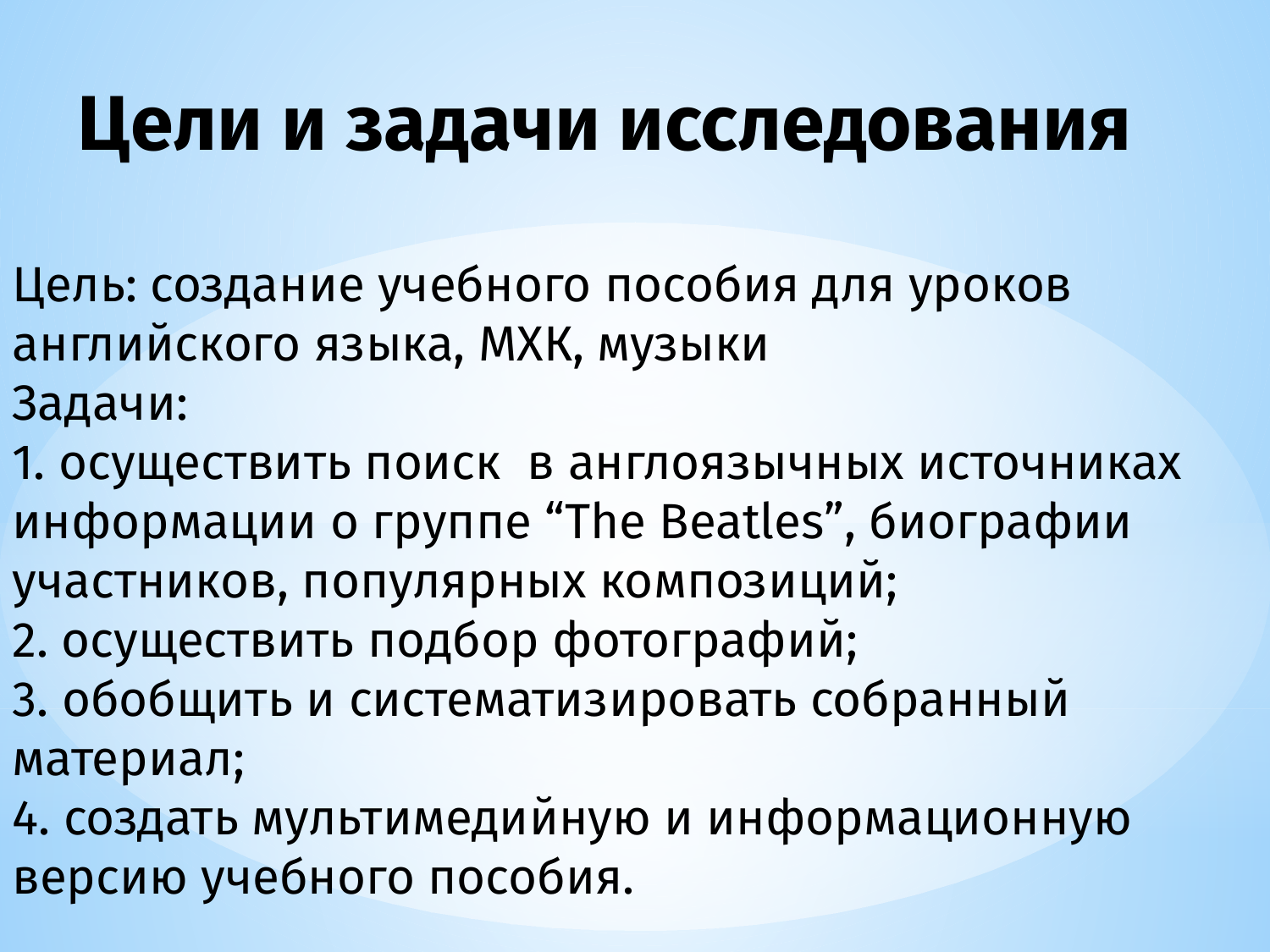

# Цели и задачи исследования
Цель: создание учебного пособия для уроков английского языка, МХК, музыки
Задачи:
1. осуществить поиск  в англоязычных источниках информации о группе “The Beatles”, биографии участников, популярных композиций;
2. осуществить подбор фотографий;
3. обобщить и систематизировать собранный материал;
4. создать мультимедийную и информационную версию учебного пособия.